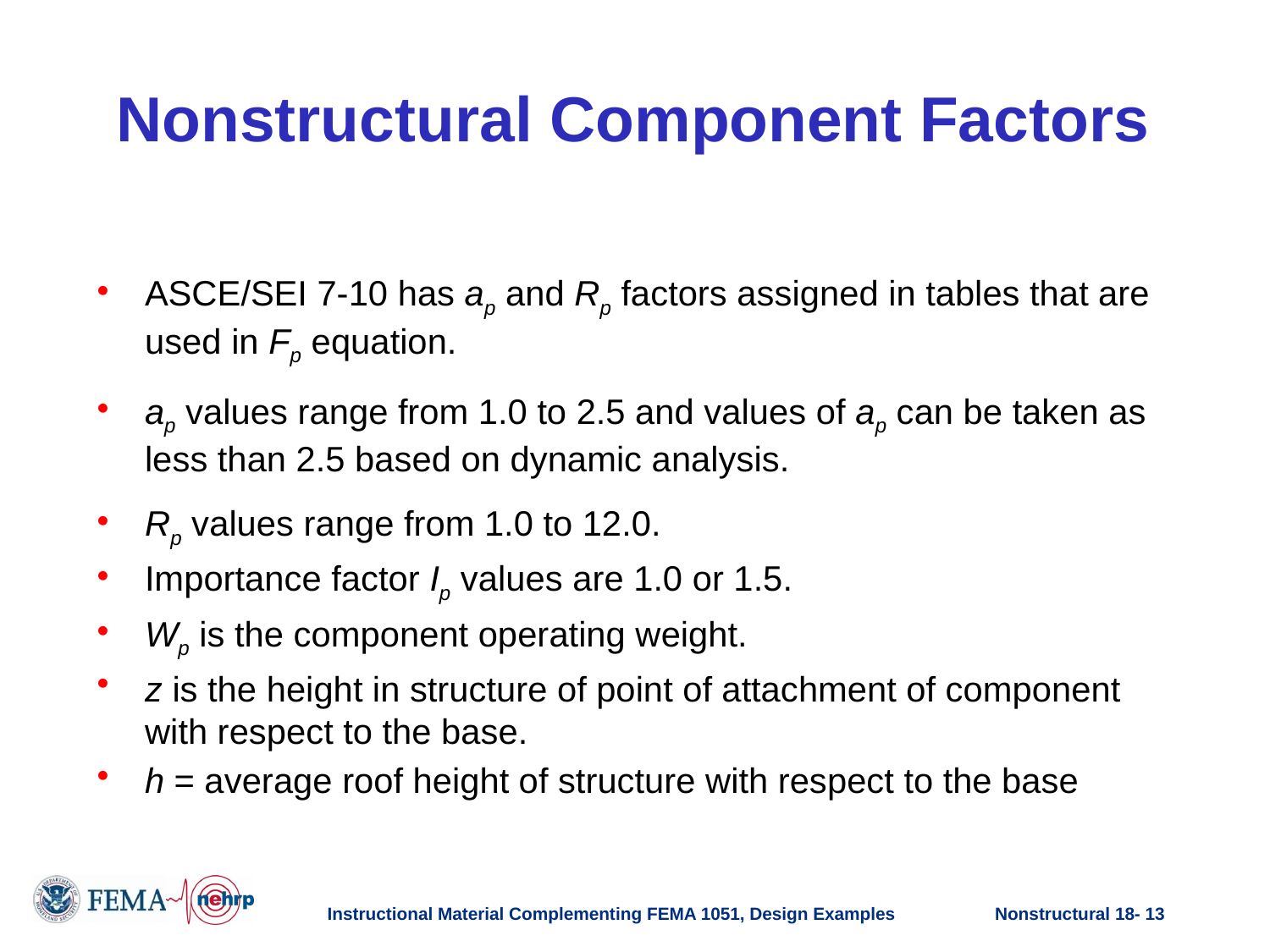

# Nonstructural Component Factors
ASCE/SEI 7-10 has ap and Rp factors assigned in tables that are used in Fp equation.

ap values range from 1.0 to 2.5 and values of ap can be taken as less than 2.5 based on dynamic analysis.

Rp values range from 1.0 to 12.0.
Importance factor Ip values are 1.0 or 1.5.
Wp is the component operating weight.
z is the height in structure of point of attachment of component with respect to the base.
h = average roof height of structure with respect to the base

Instructional Material Complementing FEMA 1051, Design Examples
Nonstructural 18- 13